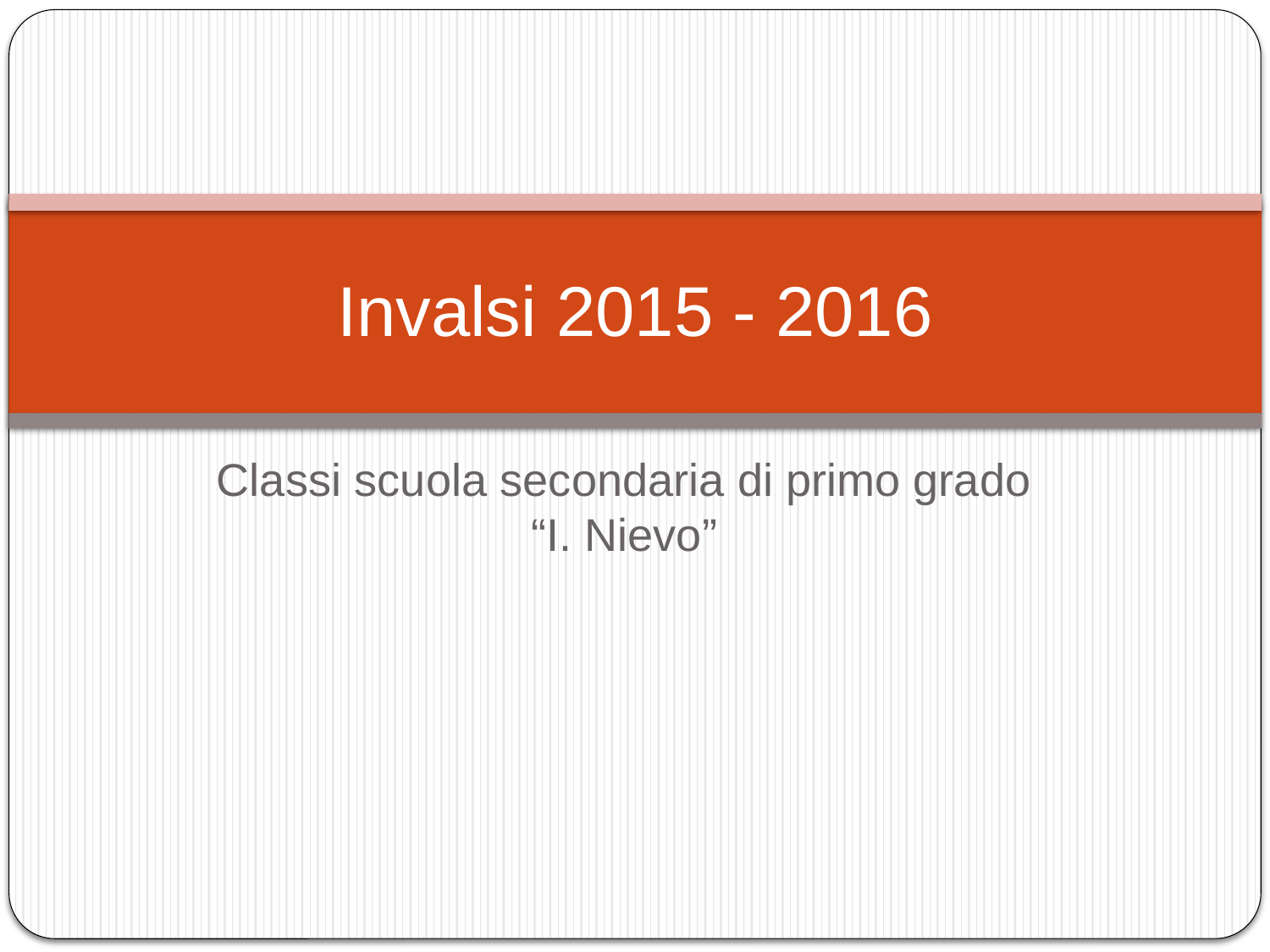

# Invalsi 2015 - 2016
Classi scuola secondaria di primo grado “I. Nievo”